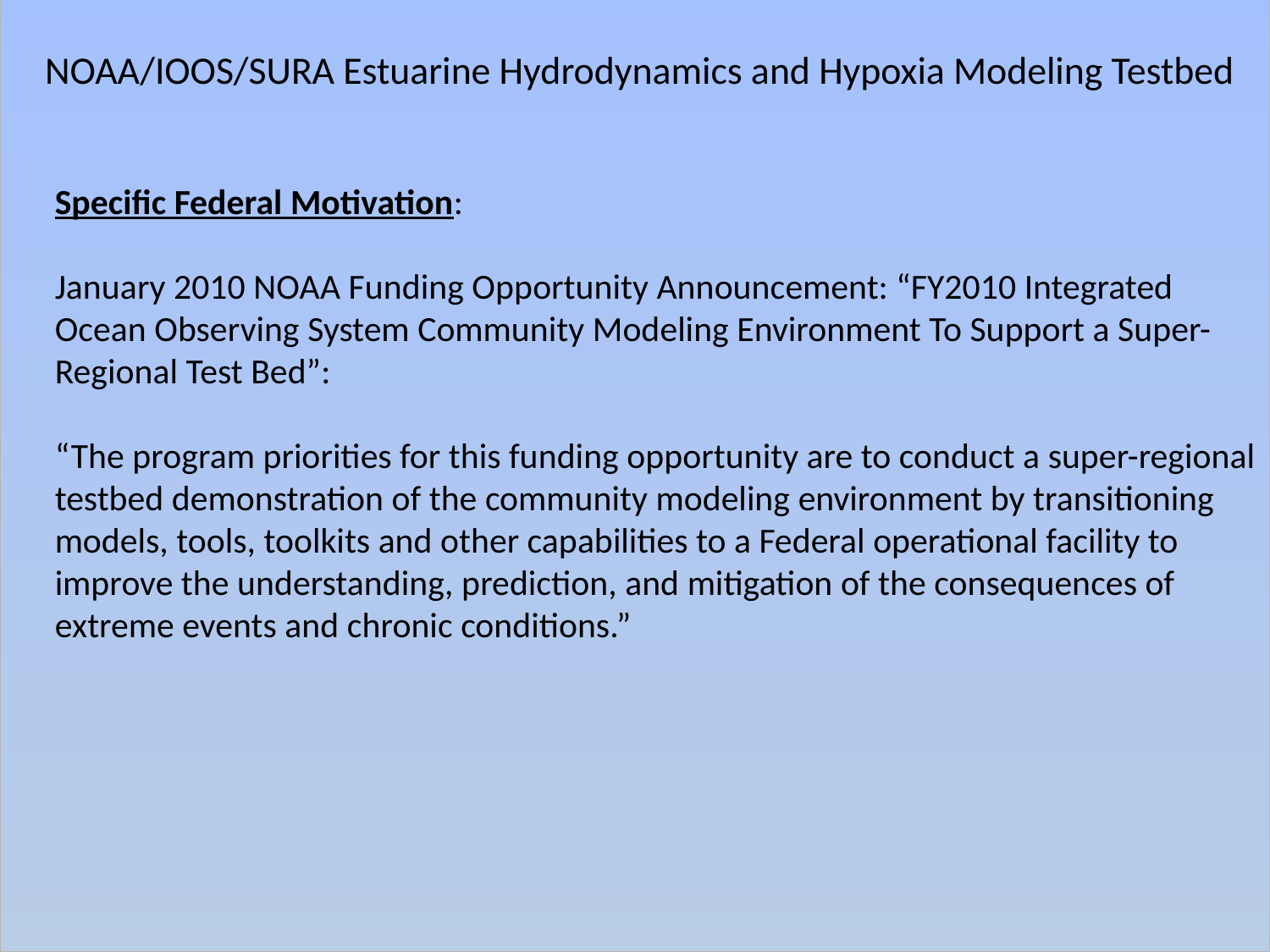

NOAA/IOOS/SURA Estuarine Hydrodynamics and Hypoxia Modeling Testbed
Specific Federal Motivation:

January 2010 NOAA Funding Opportunity Announcement: “FY2010 Integrated Ocean Observing System Community Modeling Environment To Support a Super-Regional Test Bed”:
“The program priorities for this funding opportunity are to conduct a super-regional testbed demonstration of the community modeling environment by transitioning models, tools, toolkits and other capabilities to a Federal operational facility to improve the understanding, prediction, and mitigation of the consequences of extreme events and chronic conditions.”